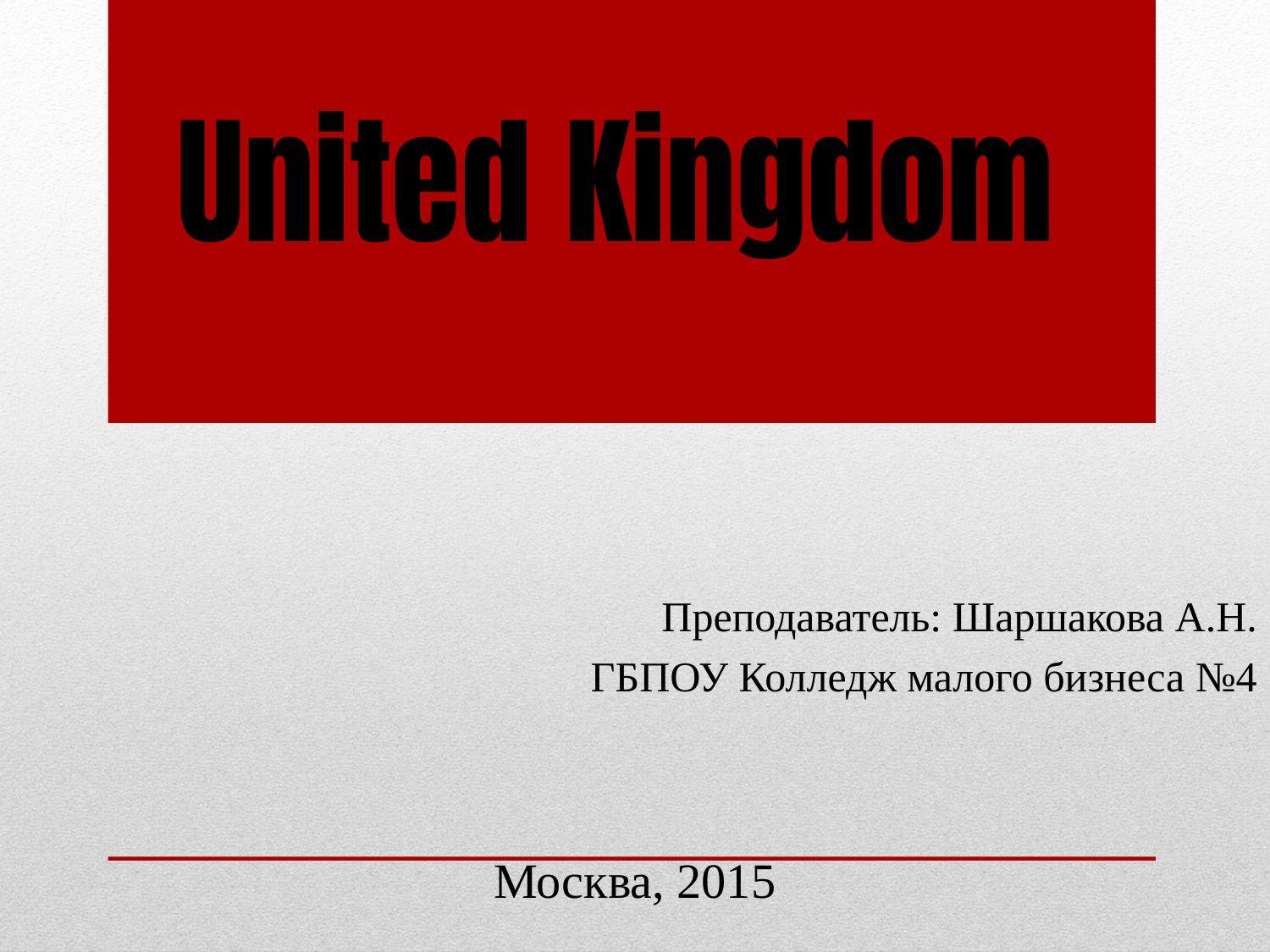

# United Kingdom
		Преподаватель: Шаршакова А.Н.
		ГБПОУ Колледж малого бизнеса №4

Москва, 2015